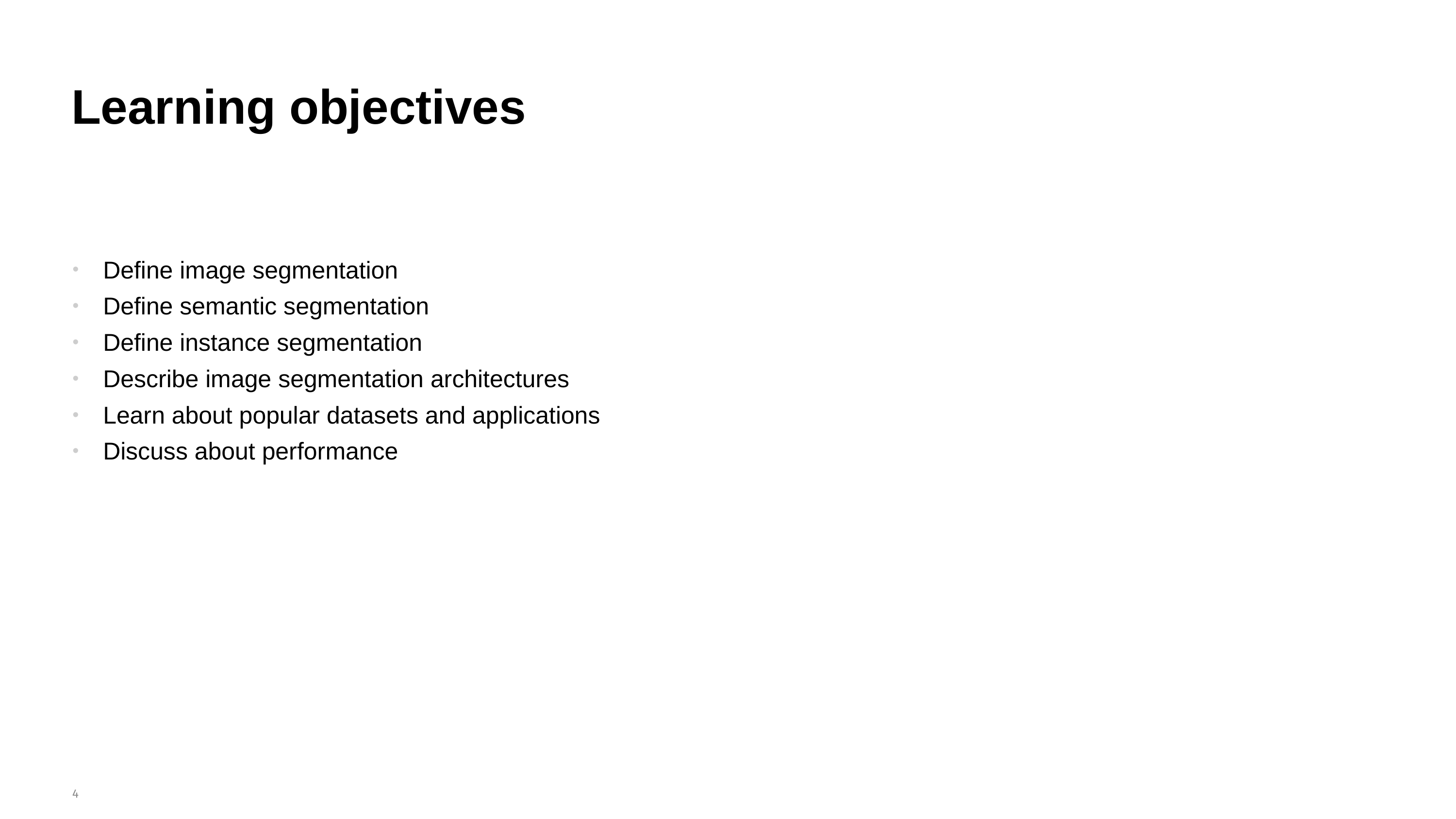

# Learning objectives
Define image segmentation
Define semantic segmentation
Define instance segmentation
Describe image segmentation architectures
Learn about popular datasets and applications
Discuss about performance